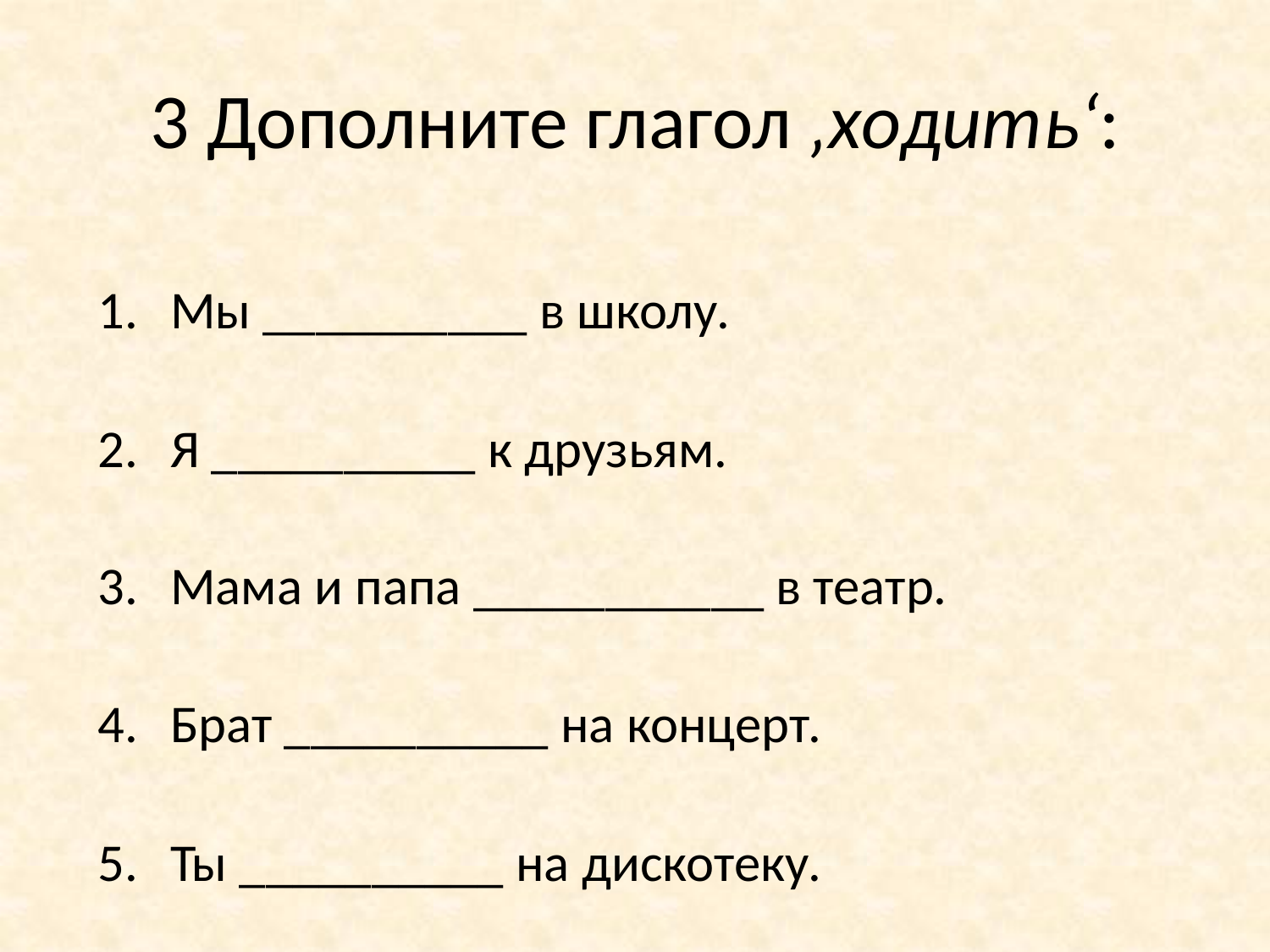

# 3 Дополните глагол ‚ходить‘:
Мы __________ в школу.
Я __________ к друзьям.
Мама и папа ___________ в театр.
Брат __________ на концерт.
Ты __________ на дискотеку.